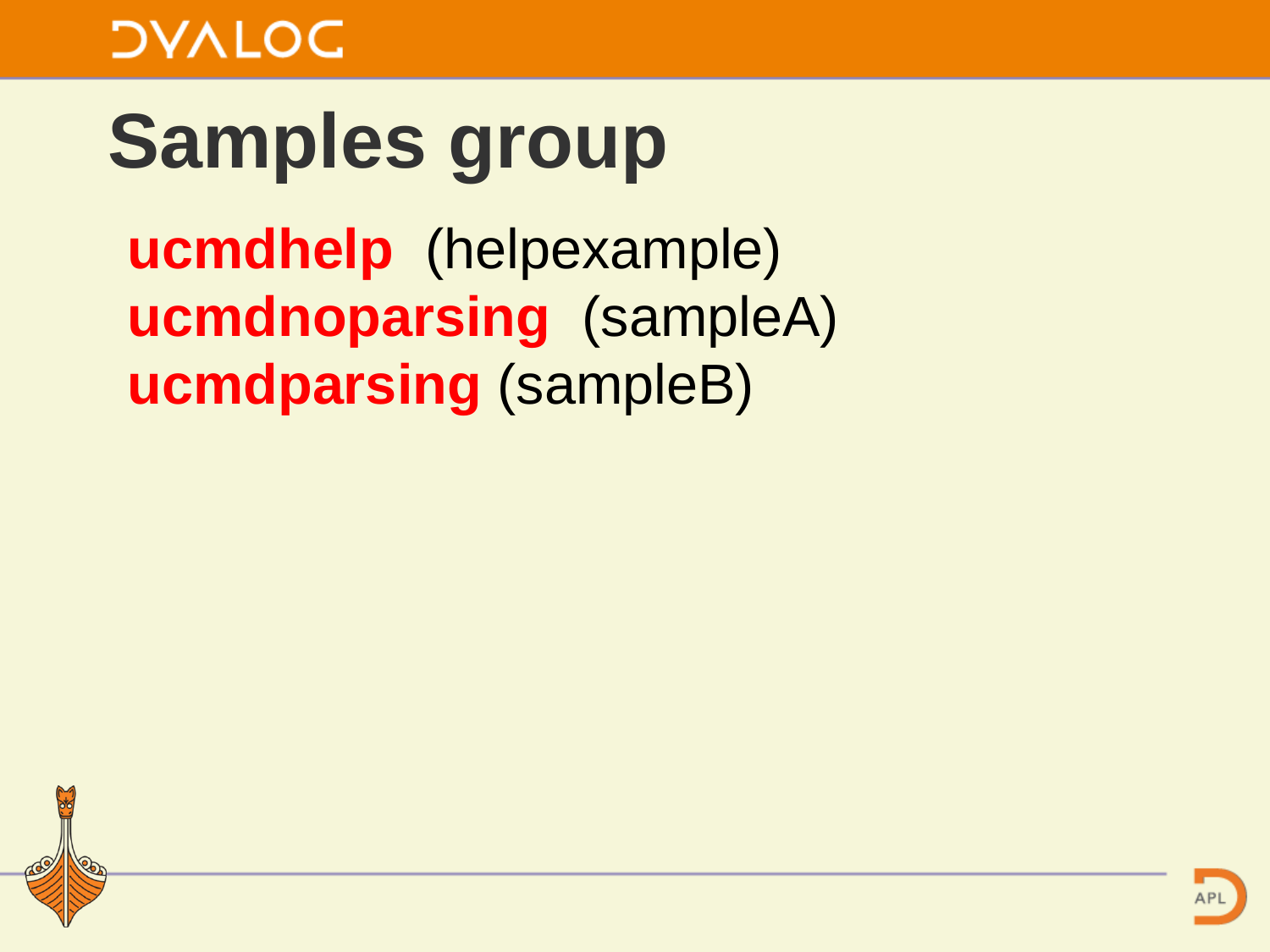

# Samples group
ucmdhelp  (helpexample)
ucmdnoparsing  (sampleA)
ucmdparsing (sampleB)